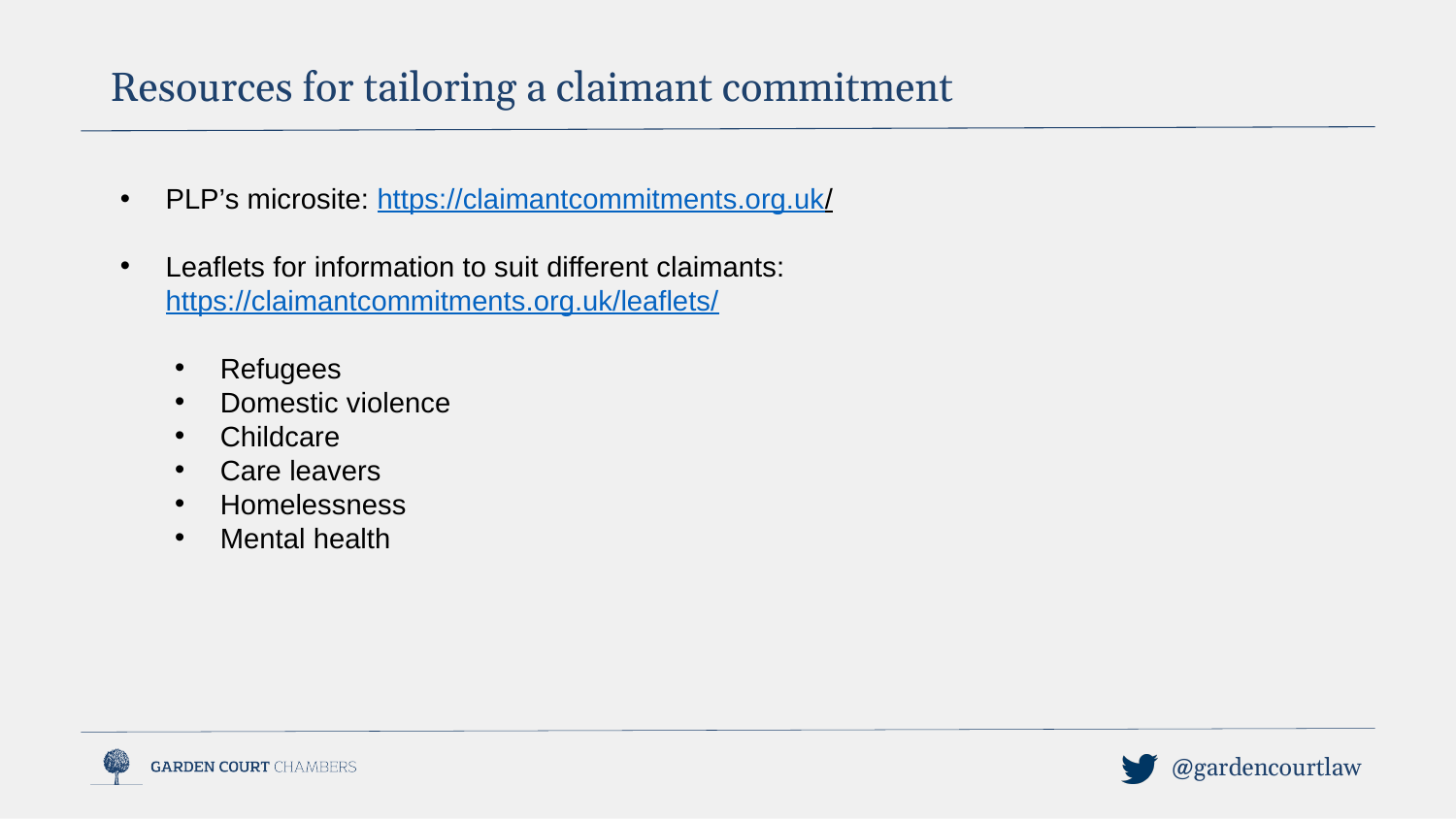

Resources for tailoring a claimant commitment
PLP’s microsite: https://claimantcommitments.org.uk/

Leaflets for information to suit different claimants: https://claimantcommitments.org.uk/leaflets/

Refugees
Domestic violence
Childcare
Care leavers
Homelessness
Mental health